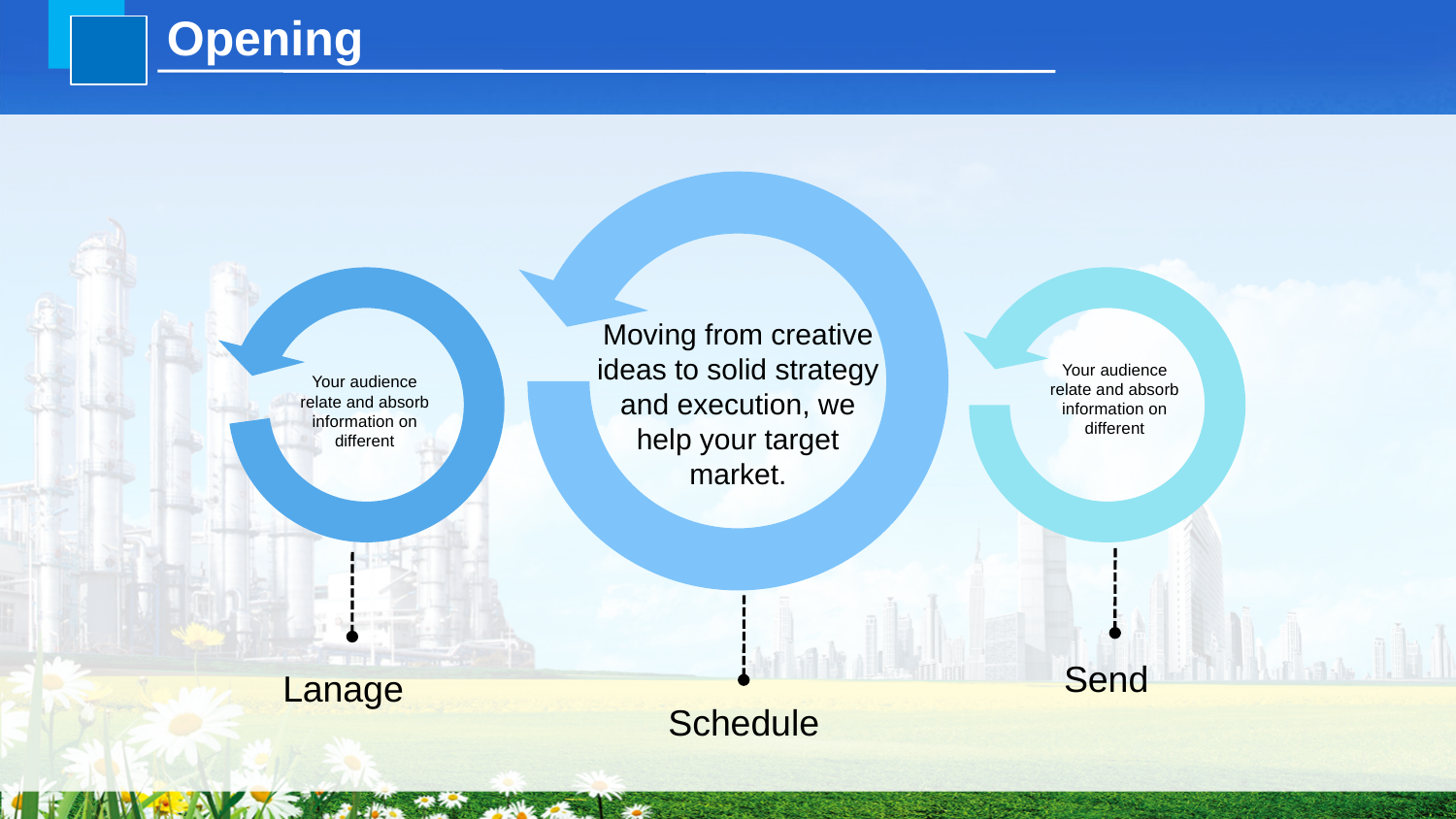

Opening

Moving from creative ideas to solid strategy and execution, we help your target market.
Your audience relate and absorb information on different
Your audience relate and absorb information on different
Send
Lanage
Schedule